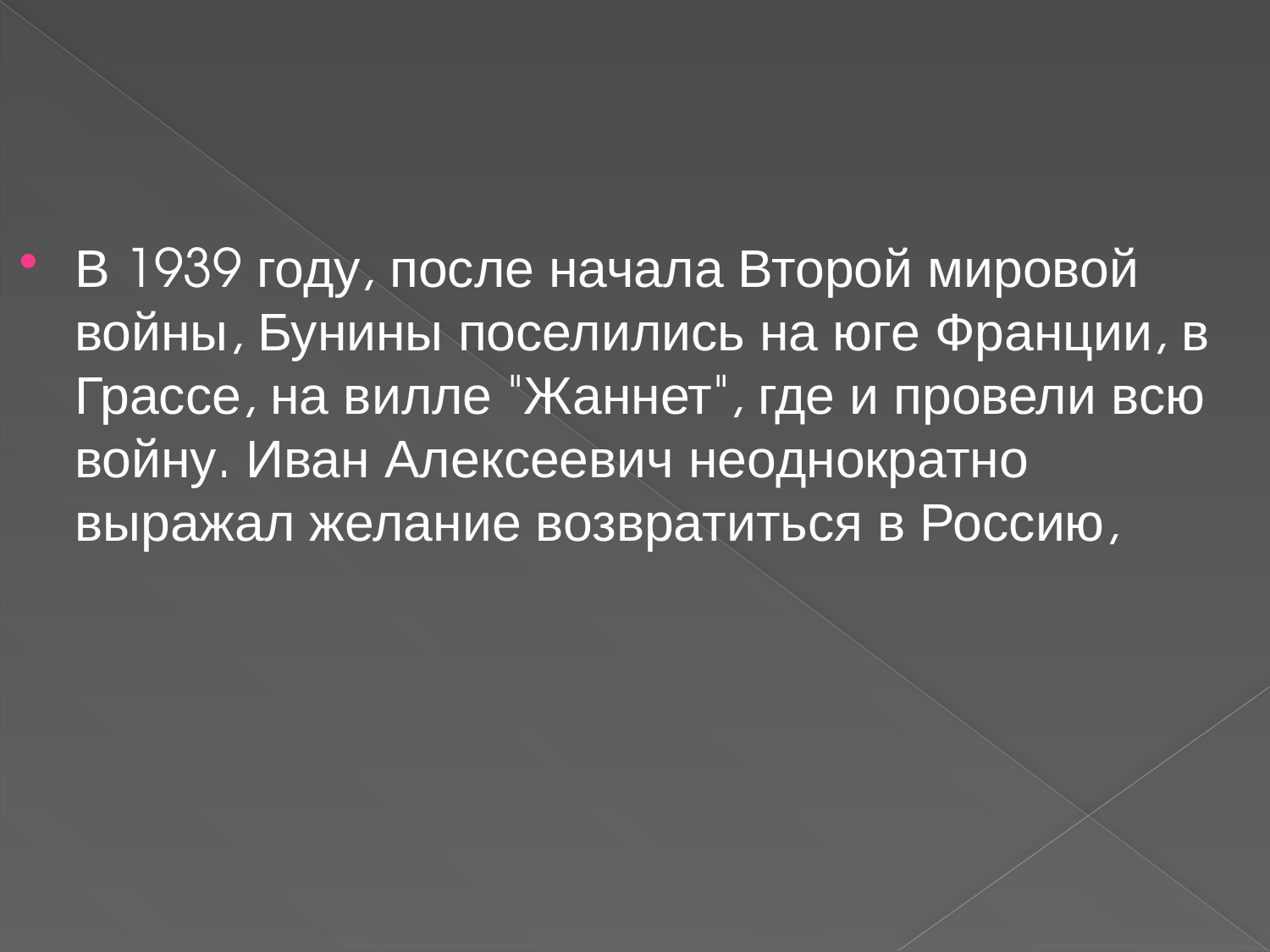

В 1939 году, после начала Второй мировой войны, Бунины поселились на юге Франции, в Грассе, на вилле "Жаннет", где и провели всю войну. Иван Алексеевич неоднократно выражал желание возвратиться в Россию,